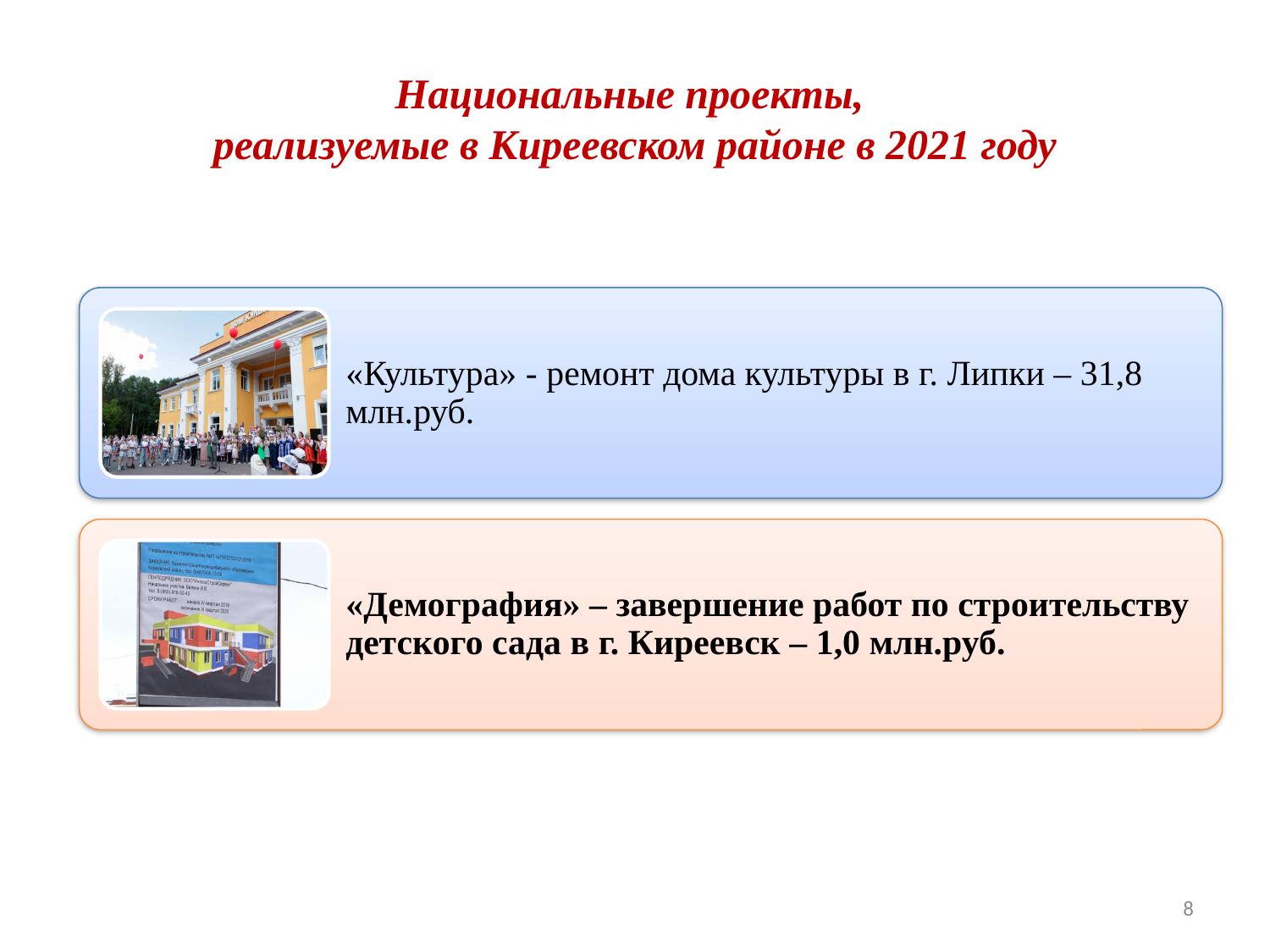

# Национальные проекты, реализуемые в Киреевском районе в 2021 году
«Культура» - ремонт дома культуры в г. Липки – 31,8 млн.руб.
«Демография» – завершение работ по строительству детского сада в г. Киреевск – 1,0 млн.руб.
8